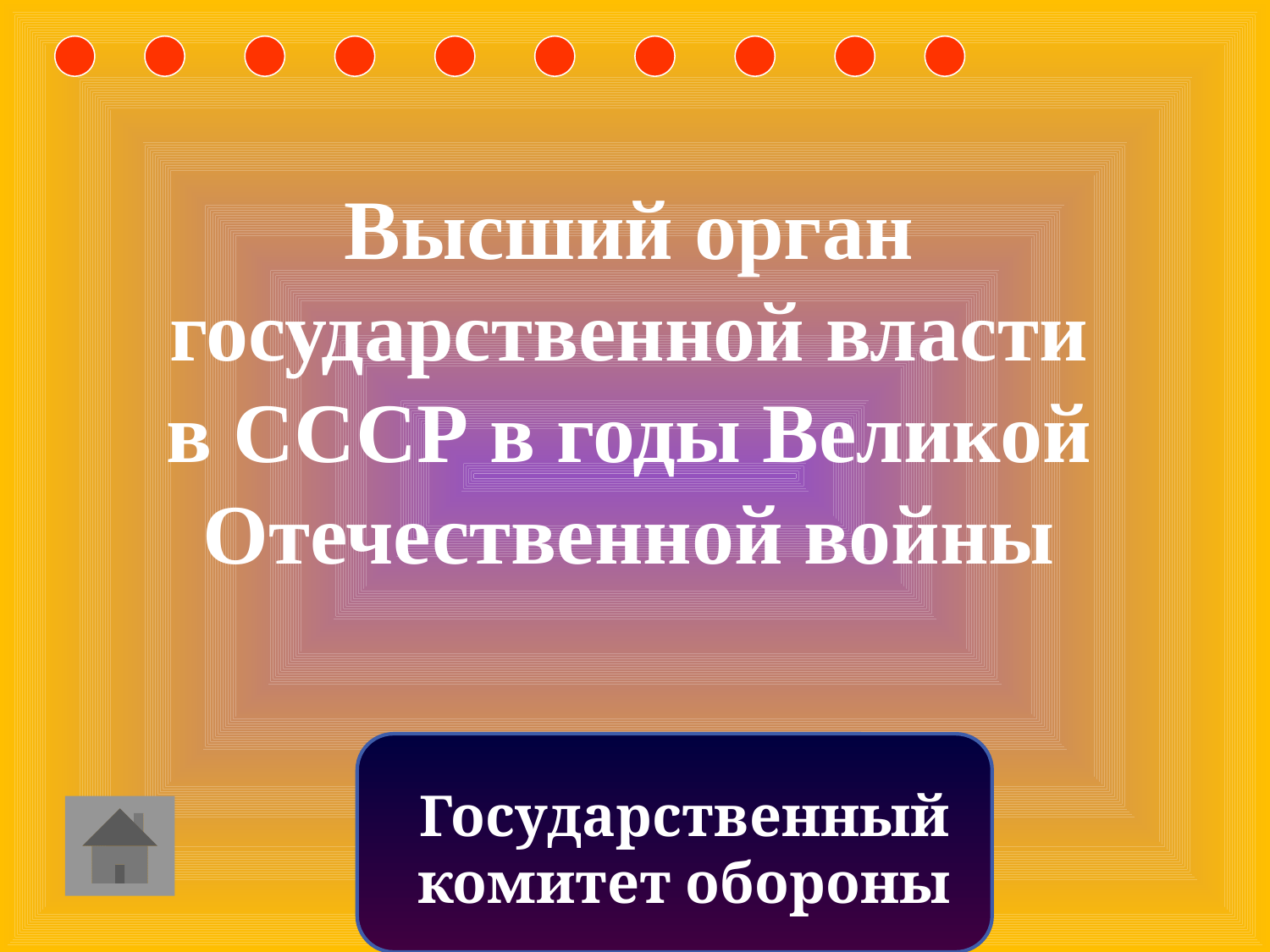

Высший орган государственной власти в СССР в годы Великой Отечественной войны

Государственный комитет обороны